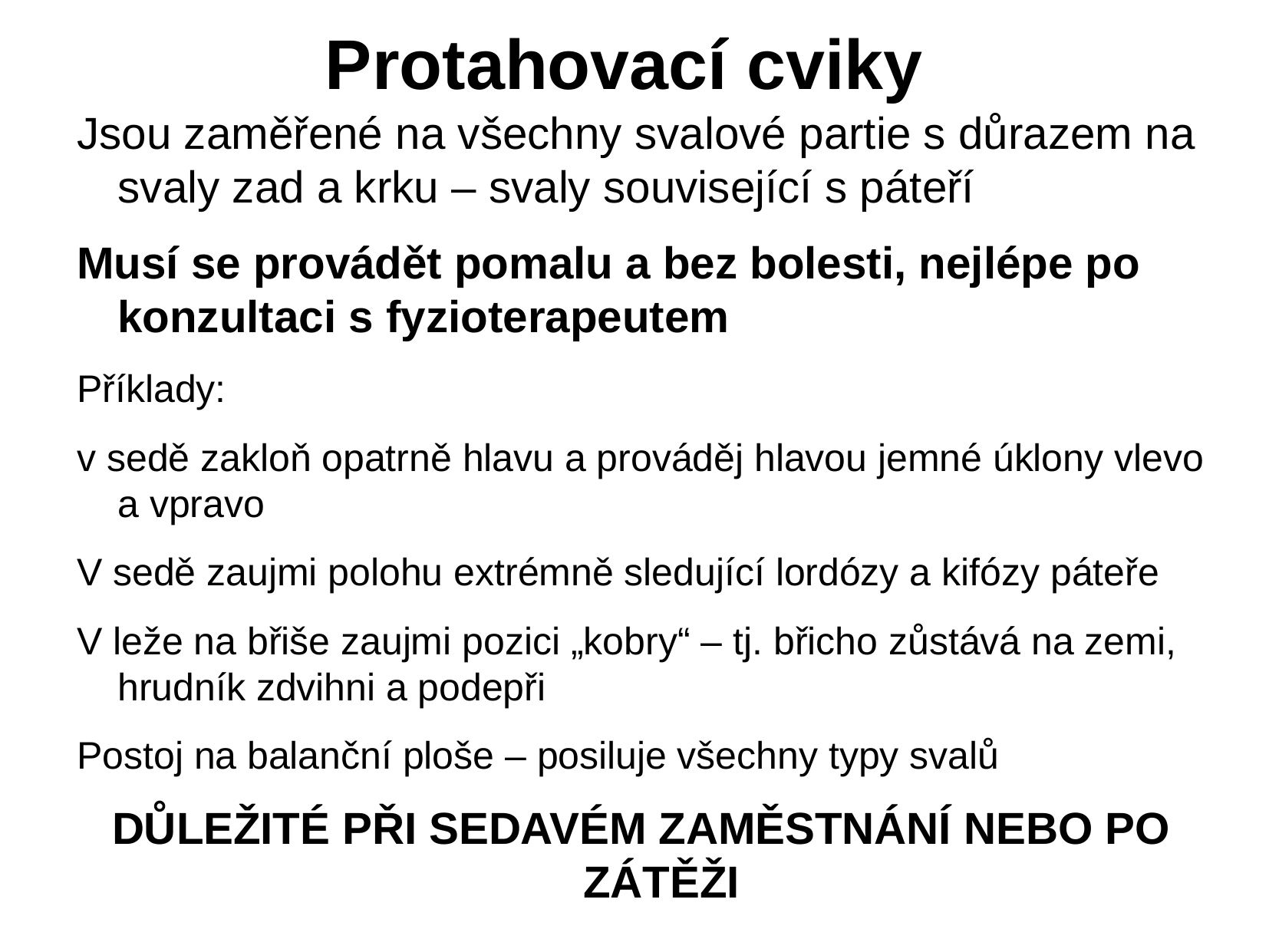

# Protahovací cviky
Jsou zaměřené na všechny svalové partie s důrazem na svaly zad a krku – svaly související s páteří
Musí se provádět pomalu a bez bolesti, nejlépe po konzultaci s fyzioterapeutem
Příklady:
v sedě zakloň opatrně hlavu a prováděj hlavou jemné úklony vlevo a vpravo
V sedě zaujmi polohu extrémně sledující lordózy a kifózy páteře
V leže na břiše zaujmi pozici „kobry“ – tj. břicho zůstává na zemi, hrudník zdvihni a podepři
Postoj na balanční ploše – posiluje všechny typy svalů
DŮLEŽITÉ PŘI SEDAVÉM ZAMĚSTNÁNÍ NEBO PO ZÁTĚŽI